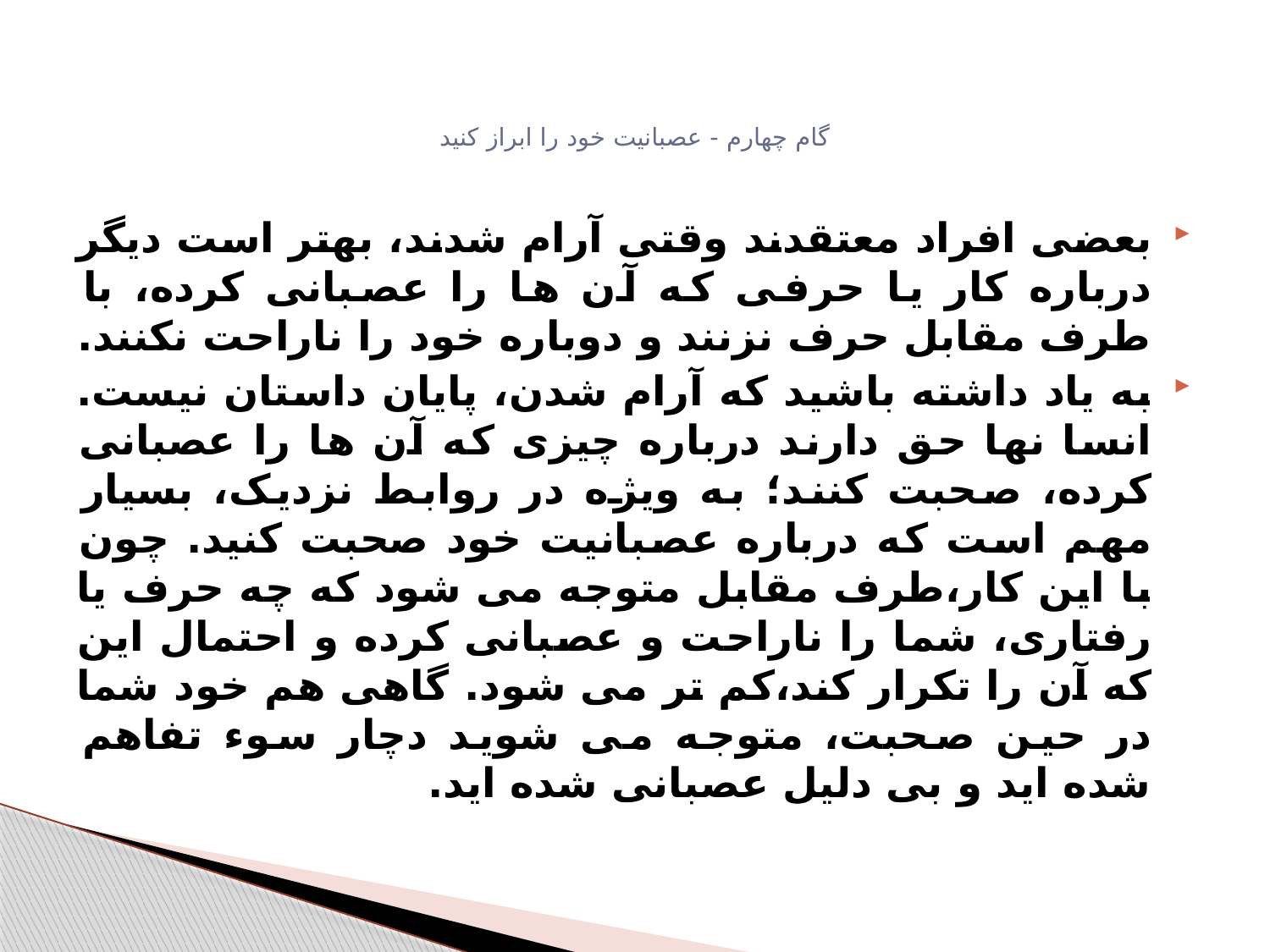

# گام چهارم - عصبانیت خود را ابراز کنید
بعضی افراد معتقدند وقتی آرام شدند، بهتر است دیگر درباره کار یا حرفی که آن ها را عصبانی کرده، با طرف مقابل حرف نزنند و دوباره خود را ناراحت نکنند.
به یاد داشته باشید که آرام شدن، پایان داستان نیست. انسا نها حق دارند درباره چیزی که آن ها را عصبانی کرده، صحبت کنند؛ به ویژه در روابط نزدیک، بسیار مهم است که درباره عصبانیت خود صحبت کنید. چون با این کار،طرف مقابل متوجه می شود که چه حرف یا رفتاری، شما را ناراحت و عصبانی کرده و احتمال این که آن را تکرار کند،کم تر می شود. گاهی هم خود شما در حین صحبت، متوجه می شوید دچار سوء تفاهم شده اید و بی دلیل عصبانی شده اید.